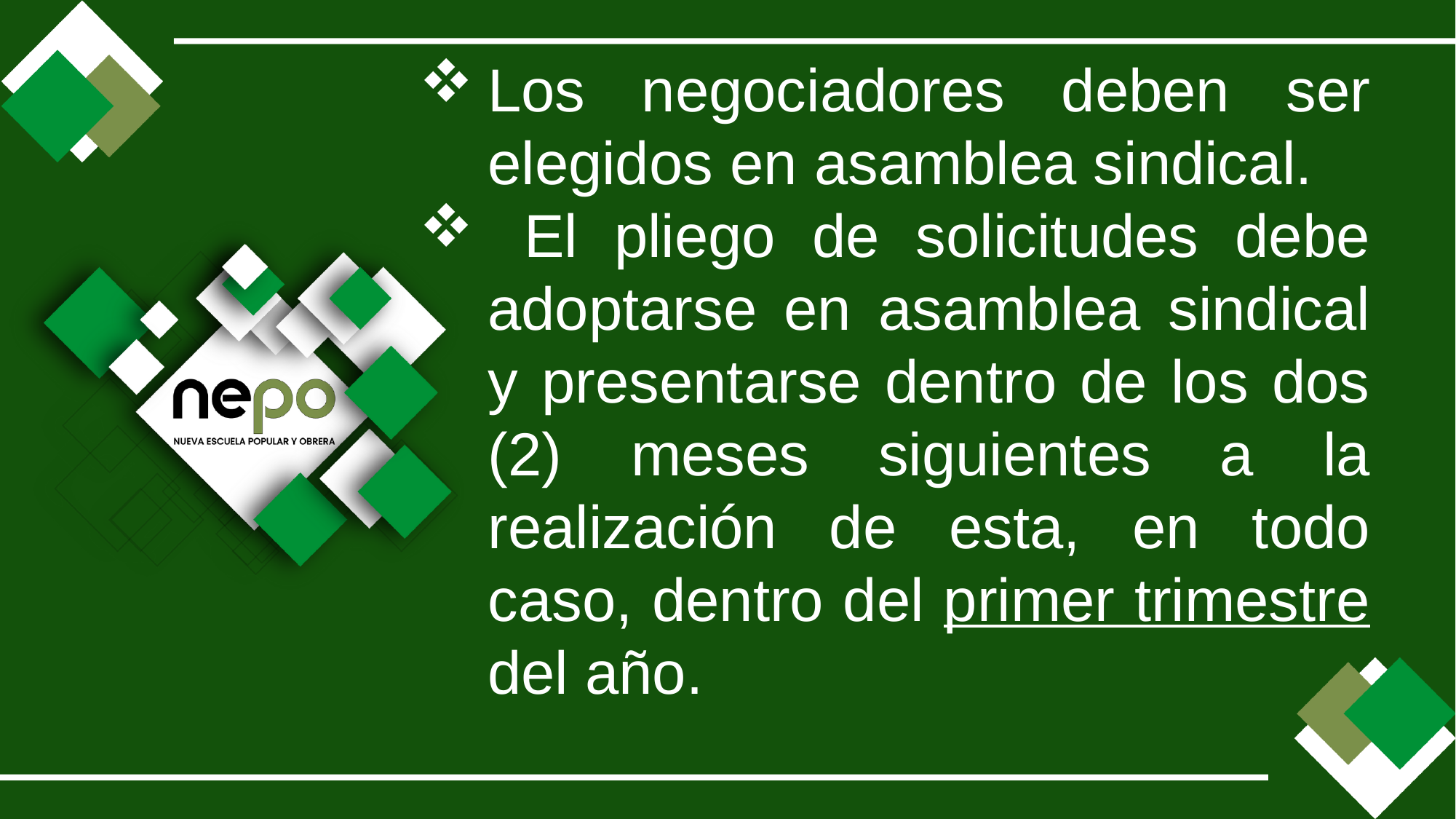

Los negociadores deben ser elegidos en asamblea sindical.
 El pliego de solicitudes debe adoptarse en asamblea sindical y presentarse dentro de los dos (2) meses siguientes a la realización de esta, en todo caso, dentro del primer trimestre del año.